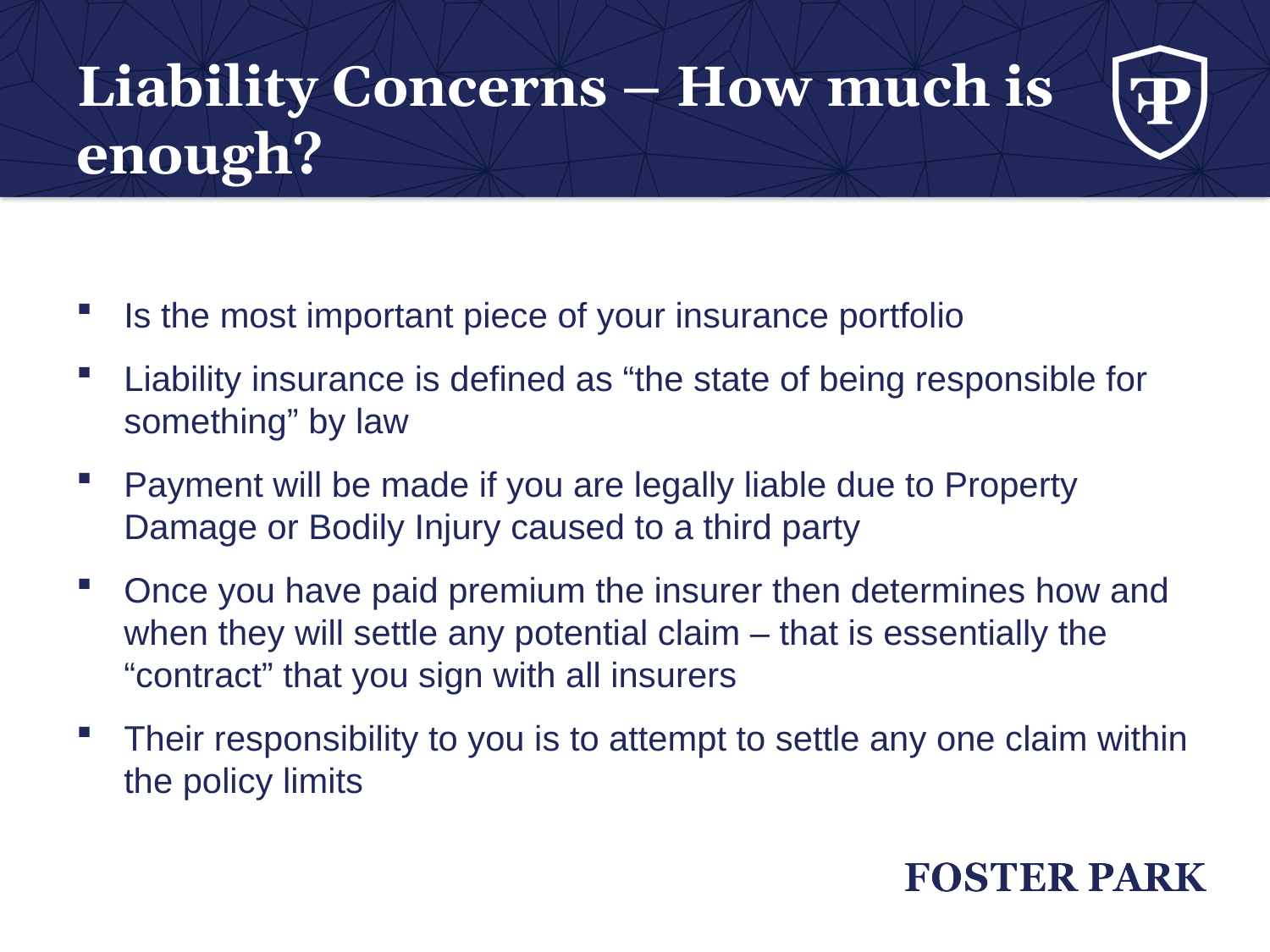

# Liability Concerns – How much is enough?
Is the most important piece of your insurance portfolio
Liability insurance is defined as “the state of being responsible for something” by law
Payment will be made if you are legally liable due to Property Damage or Bodily Injury caused to a third party
Once you have paid premium the insurer then determines how and when they will settle any potential claim – that is essentially the “contract” that you sign with all insurers
Their responsibility to you is to attempt to settle any one claim within the policy limits